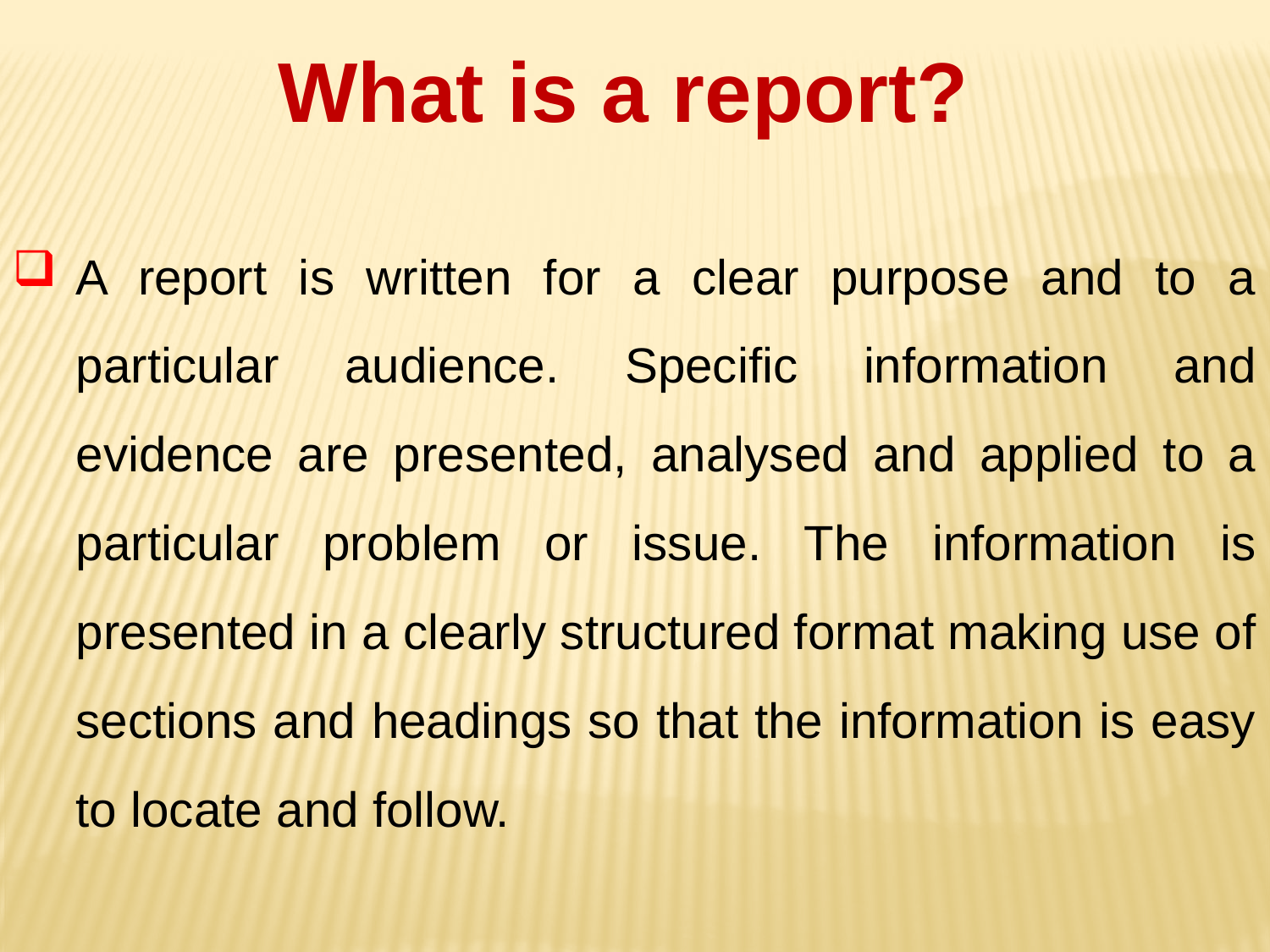

What is a report?

A report is written for a clear purpose and to a particular audience. Specific information and evidence are presented, analysed and applied to a particular problem or issue. The information is presented in a clearly structured format making use of sections and headings so that the information is easy to locate and follow.